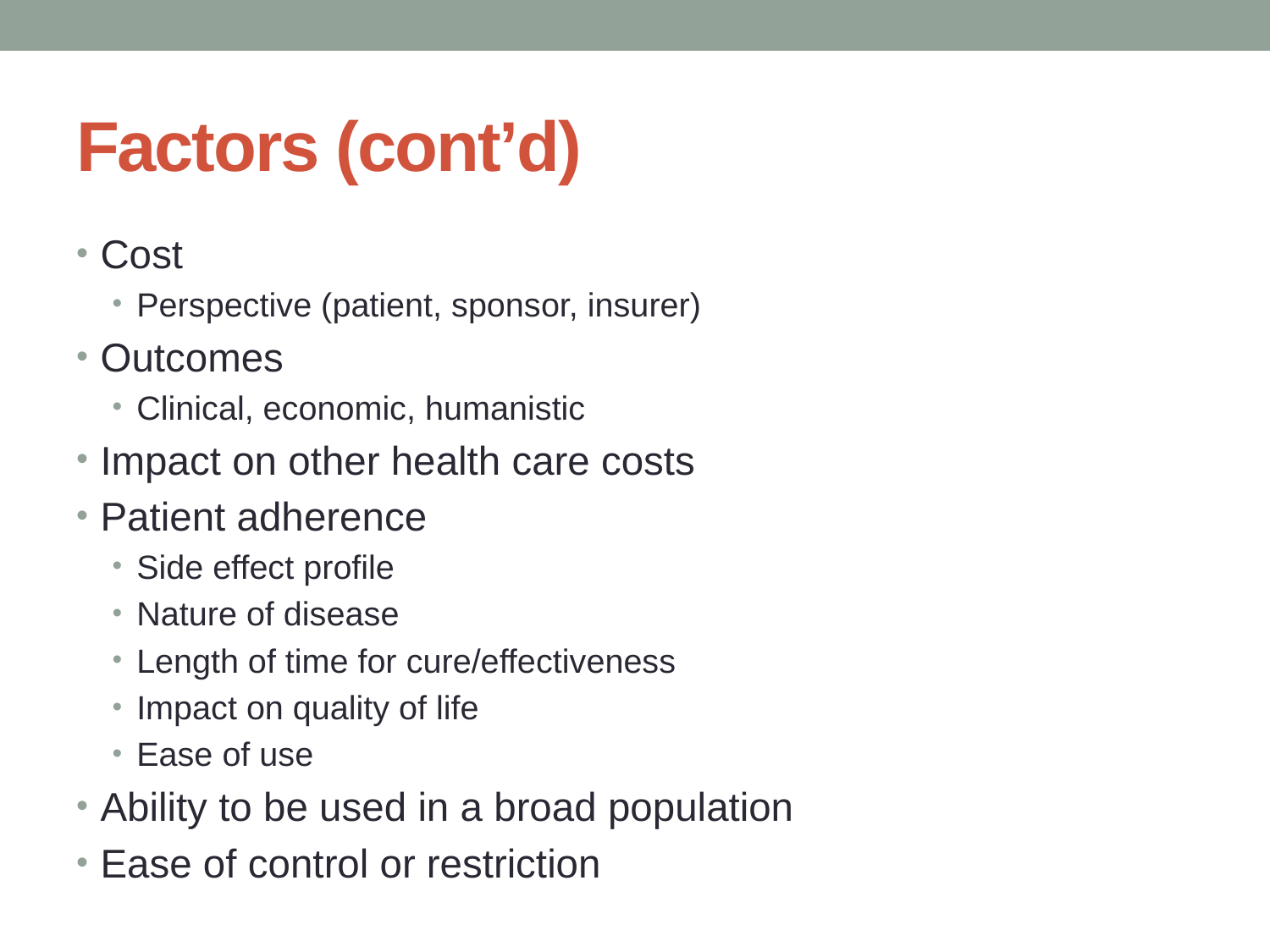

# Factors (cont’d)
Cost
Perspective (patient, sponsor, insurer)
Outcomes
Clinical, economic, humanistic
Impact on other health care costs
Patient adherence
Side effect profile
Nature of disease
Length of time for cure/effectiveness
Impact on quality of life
Ease of use
Ability to be used in a broad population
Ease of control or restriction